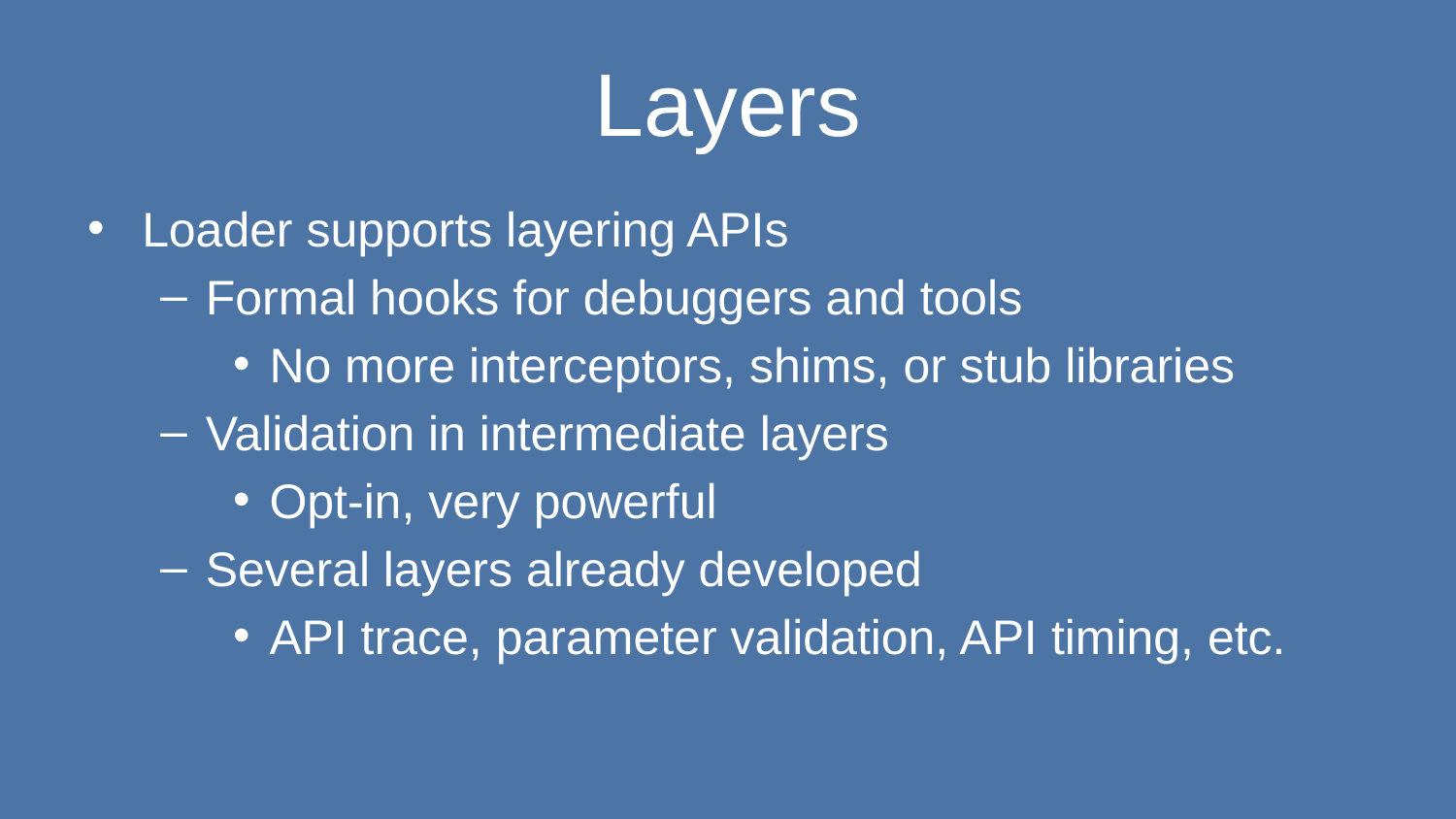

# Layers
Loader supports layering APIs
Formal hooks for debuggers and tools
No more interceptors, shims, or stub libraries
Validation in intermediate layers
Opt-in, very powerful
Several layers already developed
API trace, parameter validation, API timing, etc.